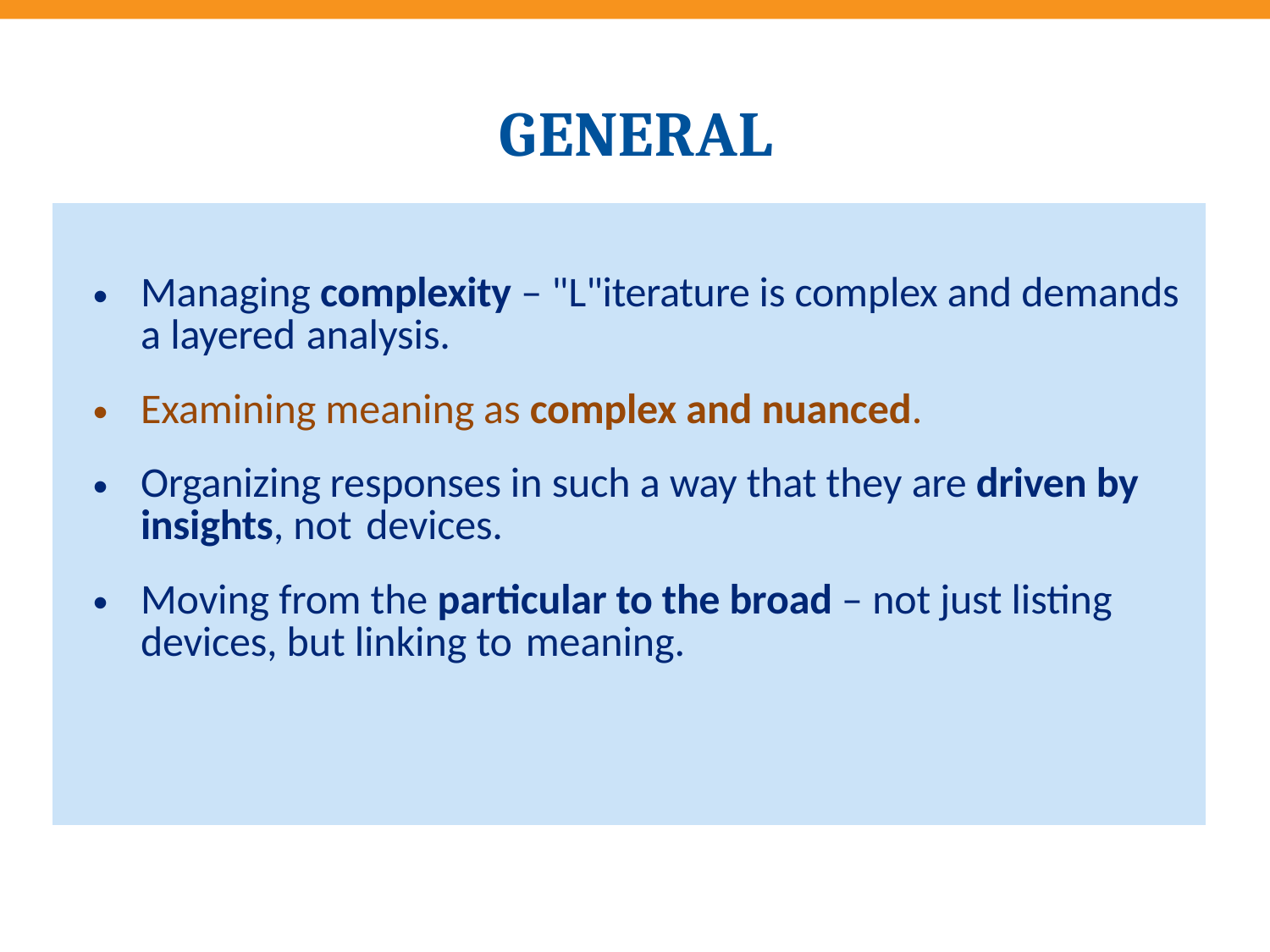

# GENERAL
| Managing complexity – "L"iterature is complex and demands a layered analysis. Examining meaning as complex and nuanced. Organizing responses in such a way that they are driven by insights, not devices. Moving from the particular to the broad – not just listing devices, but linking to meaning. |
| --- |